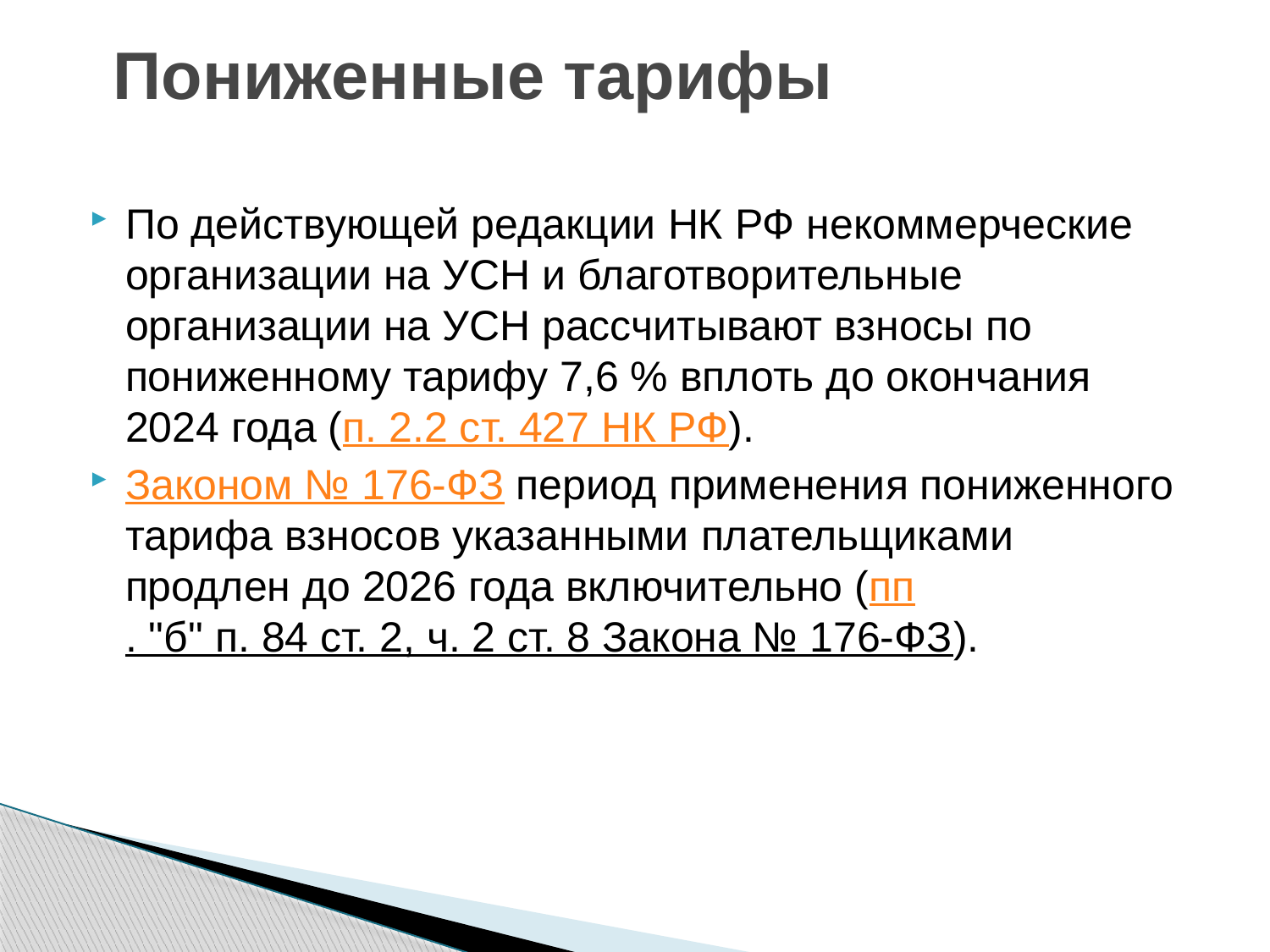

# Пониженные тарифы
По действующей редакции НК РФ некоммерческие организации на УСН и благотворительные организации на УСН рассчитывают взносы по пониженному тарифу 7,6 % вплоть до окончания 2024 года (п. 2.2 ст. 427 НК РФ).
Законом № 176-ФЗ период применения пониженного тарифа взносов указанными плательщиками продлен до 2026 года включительно (пп. "б" п. 84 ст. 2, ч. 2 ст. 8 Закона № 176-ФЗ).